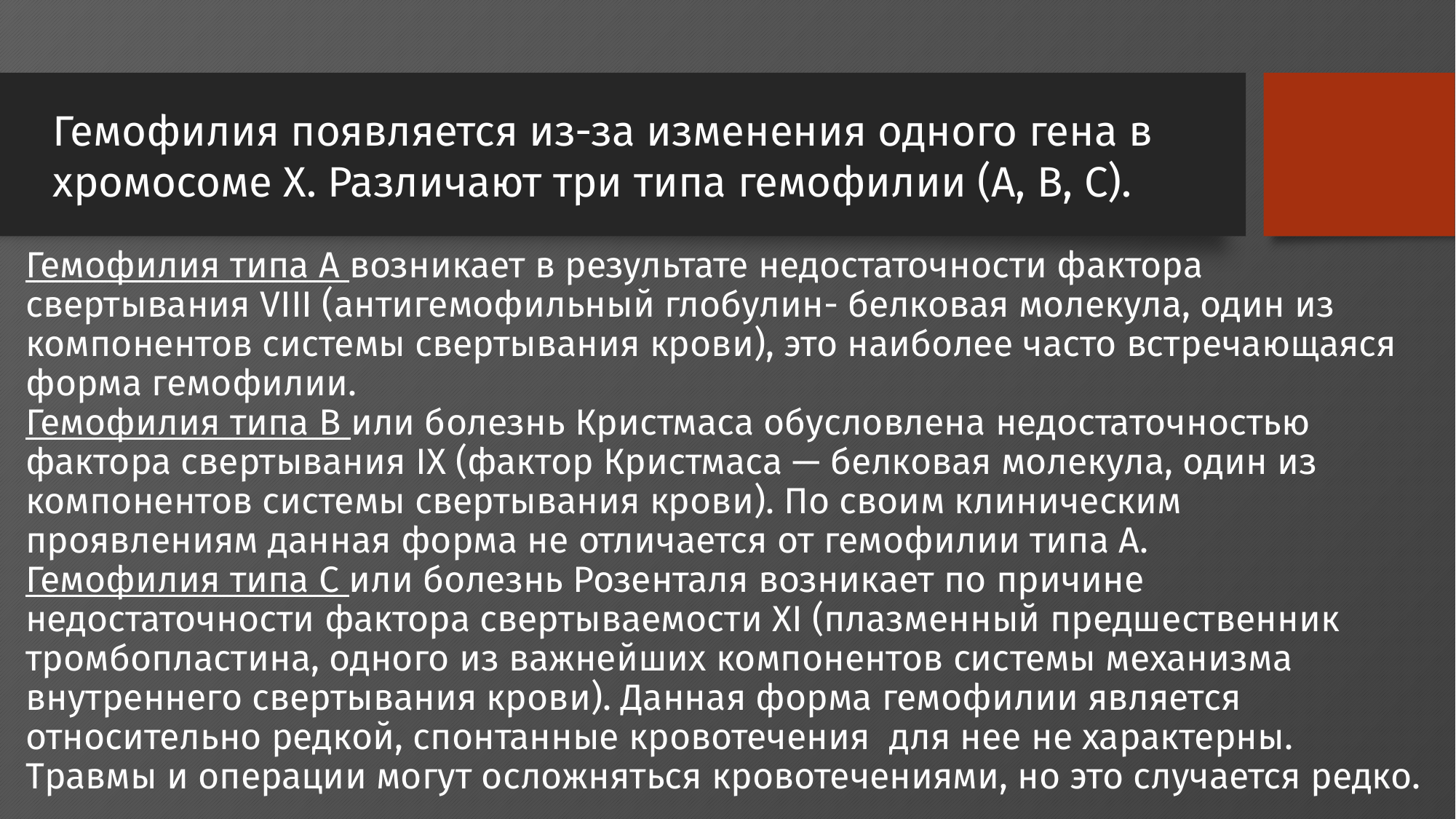

Гемофилия появляется из-за изменения одного гена в хромосоме X. Различают три типа гемофилии (A, B, C).
# Гемофилия типа A возникает в результате недостаточности фактора свертывания VIII (антигемофильный глобулин- белковая молекула, один из компонентов системы свертывания крови), это наиболее часто встречающаяся форма гемофилии. Гемофилия типа B или болезнь Кристмаса обусловлена недостаточностью фактора свертывания IX (фактор Кристмаса — белковая молекула, один из компонентов системы свертывания крови). По своим клиническим проявлениям данная форма не отличается от гемофилии типа А. Гемофилия типа С или болезнь Розенталя возникает по причине недостаточности фактора свертываемости XI (плазменный предшественник тромбопластина, одного из важнейших компонентов системы механизма внутреннего свертывания крови). Данная форма гемофилии является относительно редкой, спонтанные кровотечения  для нее не характерны. Травмы и операции могут осложняться кровотечениями, но это случается редко.